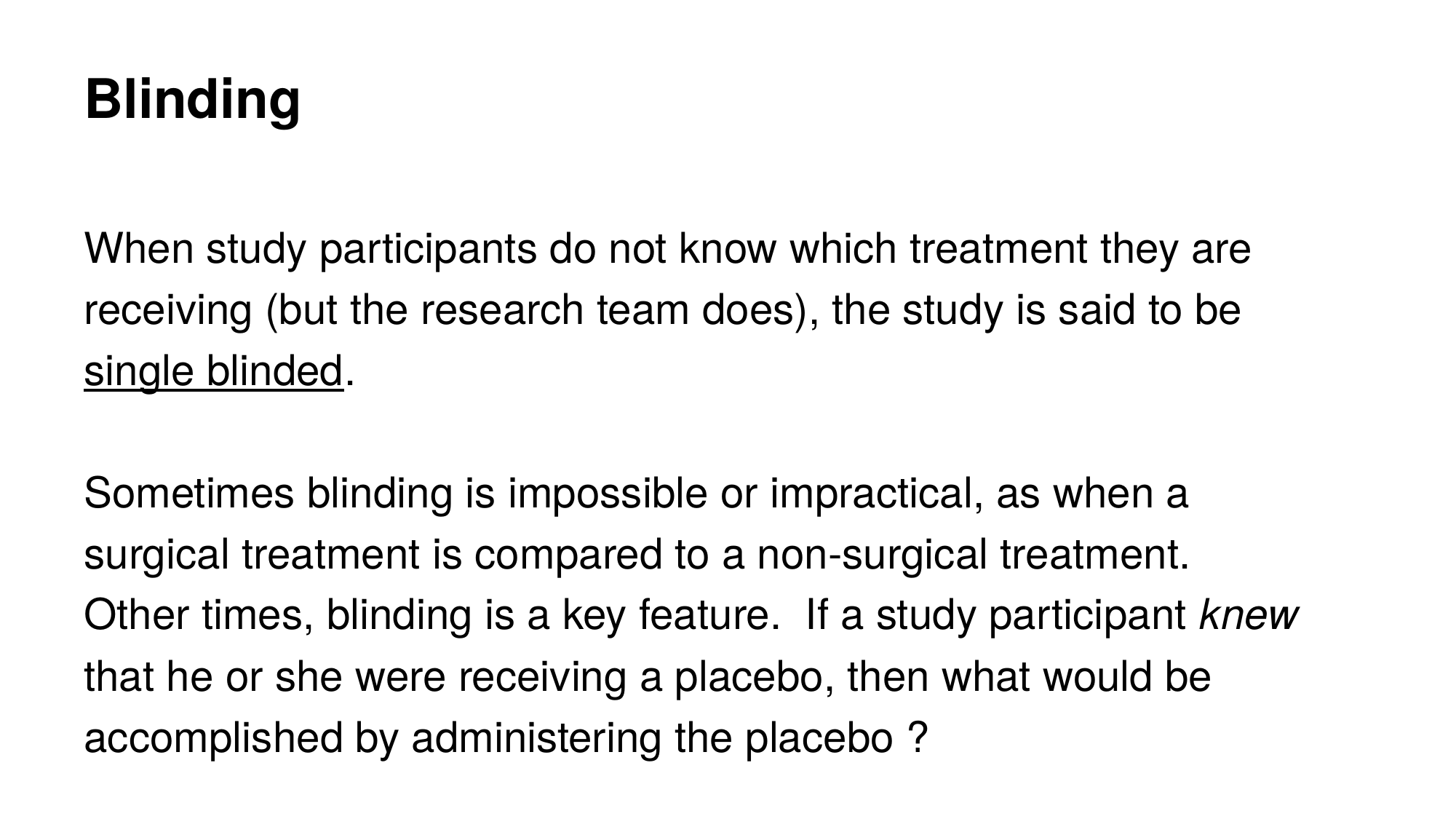

# Blinding
When study participants do not know which treatment they are receiving (but the research team does), the study is said to be single blinded.

Sometimes blinding is impossible or impractical, as when a surgical treatment is compared to a non-surgical treatment.
Other times, blinding is a key feature.  If a study participant knew that he or she were receiving a placebo, then what would be accomplished by administering the placebo ?